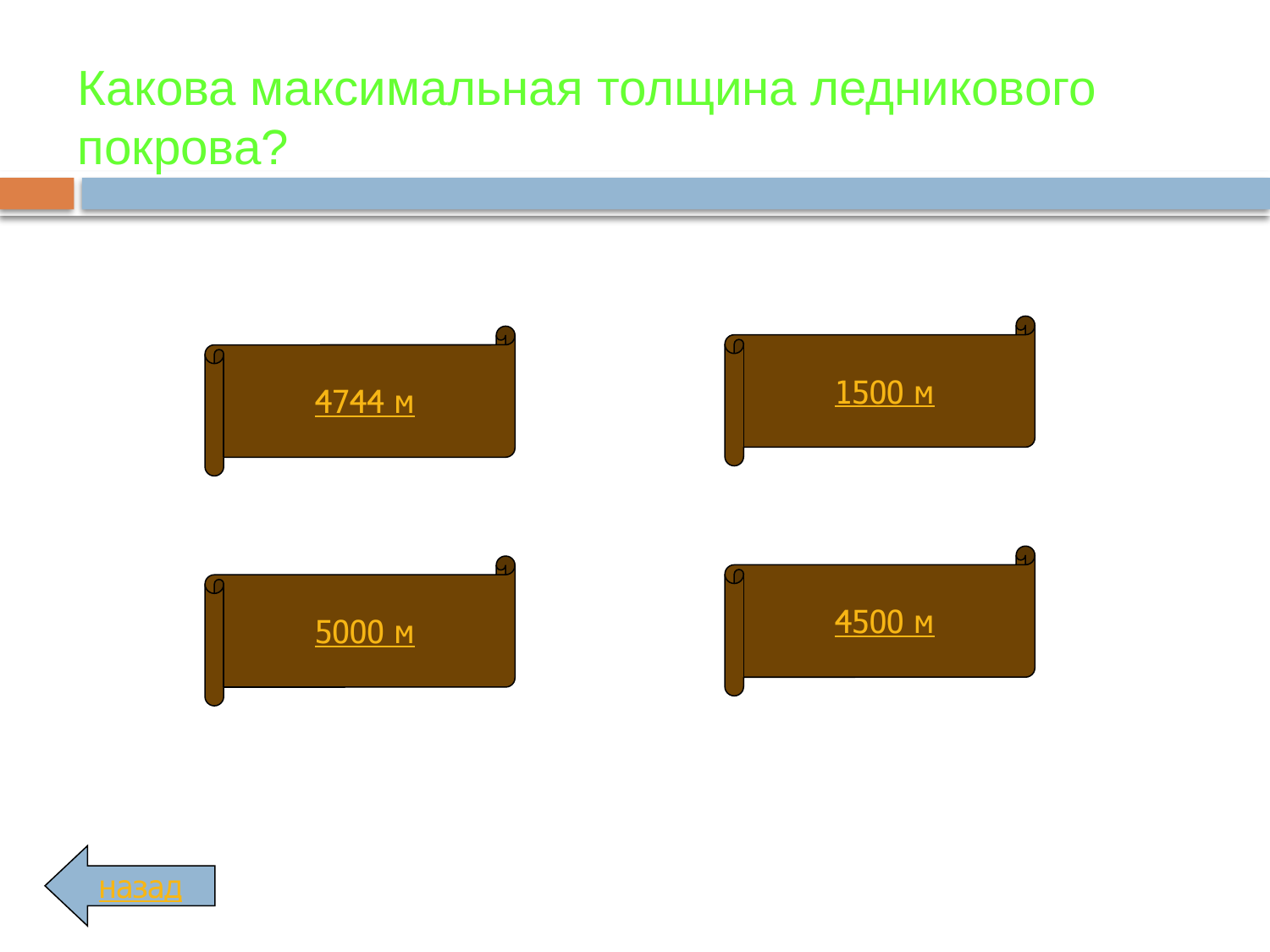

# Какова максимальная толщина ледникового покрова?
1500 м
4744 м
4500 м
5000 м
назад